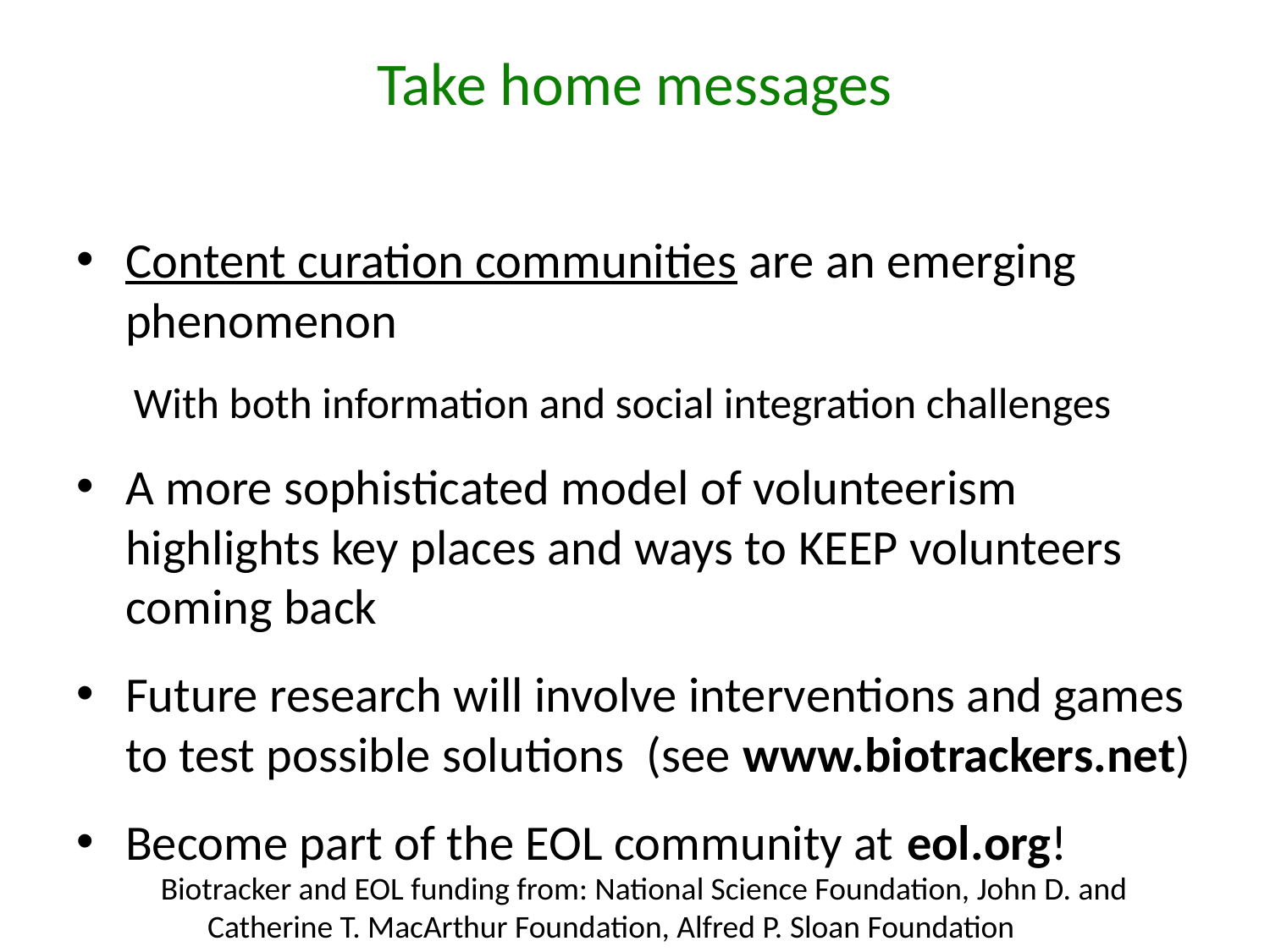

# Take home messages
Content curation communities are an emerging phenomenon
With both information and social integration challenges
A more sophisticated model of volunteerism highlights key places and ways to KEEP volunteers coming back
Future research will involve interventions and games to test possible solutions  (see www.biotrackers.net)
Become part of the EOL community at eol.org!

Biotracker and EOL funding from: National Science Foundation, John D. and Catherine T. MacArthur Foundation, Alfred P. Sloan Foundation